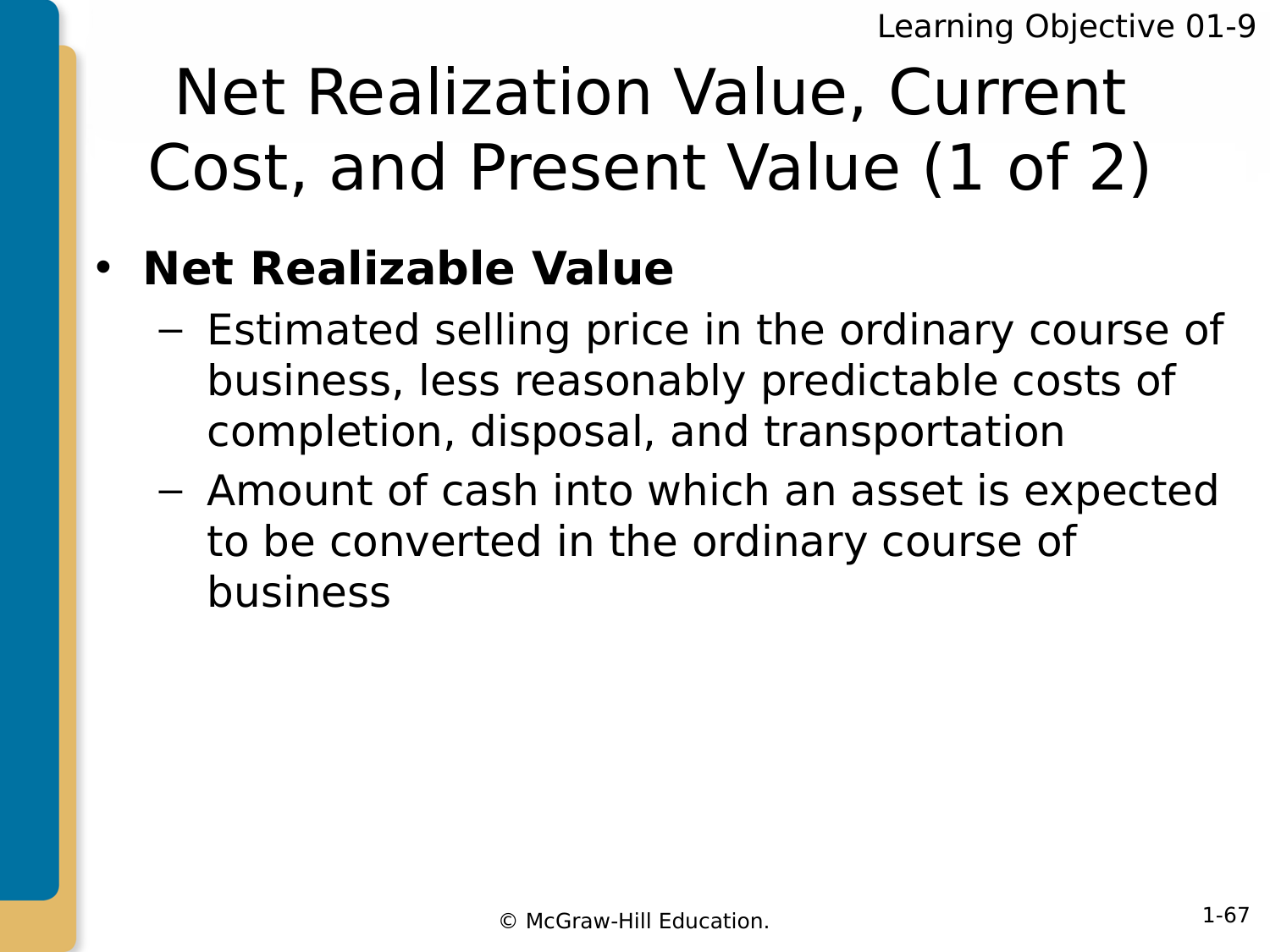

Learning Objective 01-9
# Net Realization Value, Current Cost, and Present Value (1 of 2)
Net Realizable Value
Estimated selling price in the ordinary course of business, less reasonably predictable costs of completion, disposal, and transportation
Amount of cash into which an asset is expected to be converted in the ordinary course of business